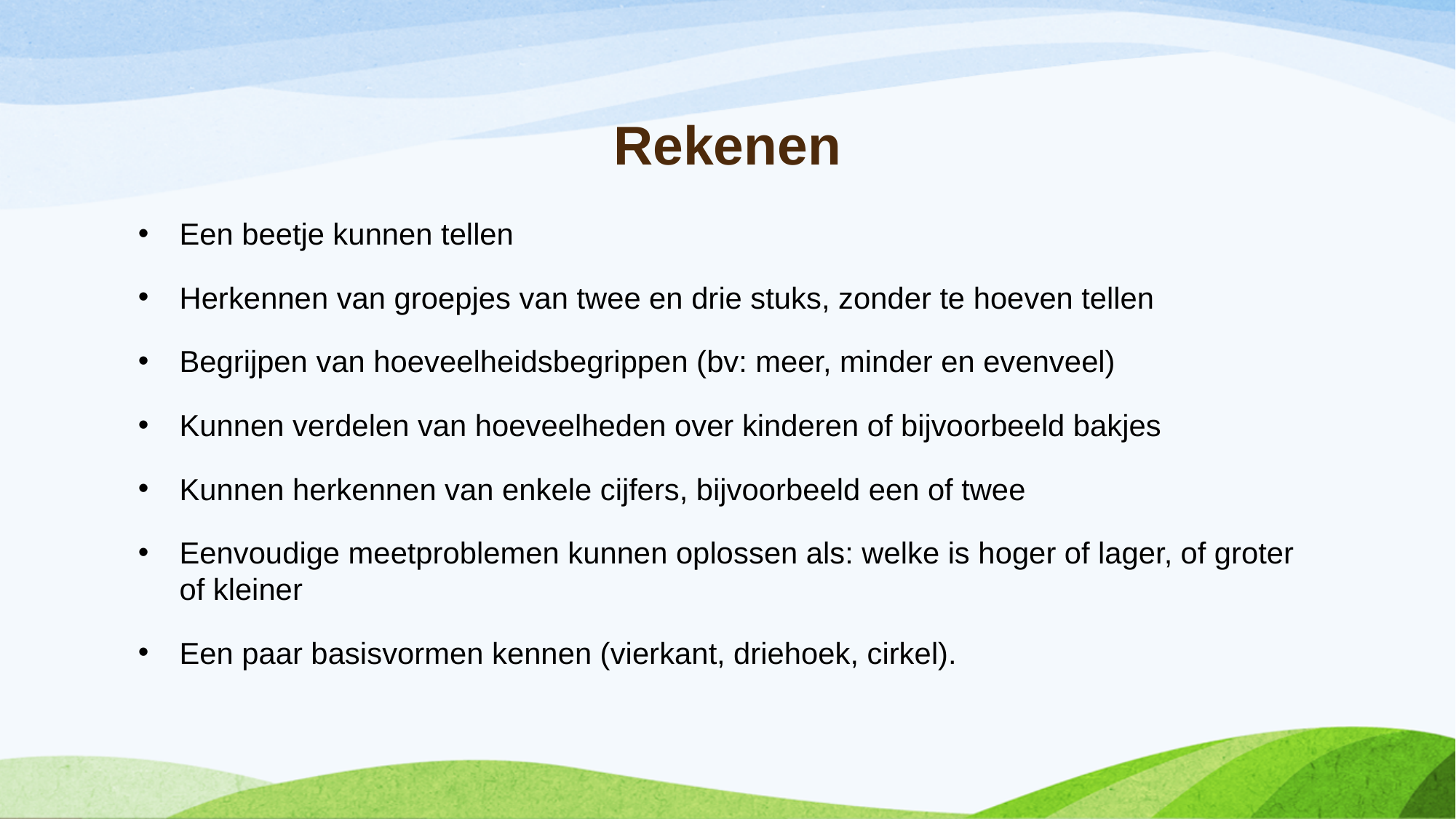

# Rekenen
Een beetje kunnen tellen
Herkennen van groepjes van twee en drie stuks, zonder te hoeven tellen
Begrijpen van hoeveelheidsbegrippen (bv: meer, minder en evenveel)
Kunnen verdelen van hoeveelheden over kinderen of bijvoorbeeld bakjes
Kunnen herkennen van enkele cijfers, bijvoorbeeld een of twee
Eenvoudige meetproblemen kunnen oplossen als: welke is hoger of lager, of groter of kleiner
Een paar basisvormen kennen (vierkant, driehoek, cirkel).